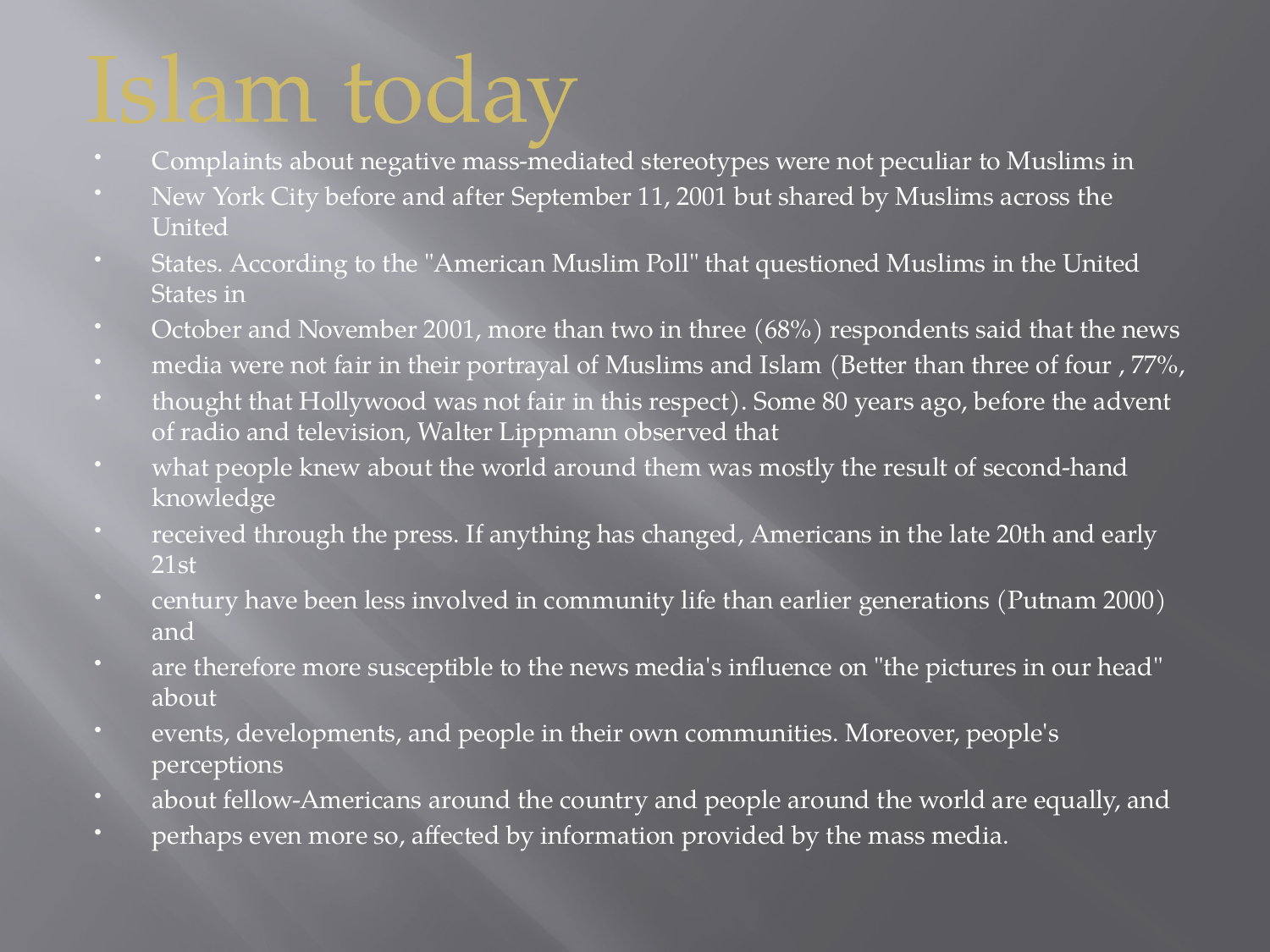

Islam today
Complaints about negative mass-mediated stereotypes were not peculiar to Muslims in
New York City before and after September 11, 2001 but shared by Muslims across the United
States. According to the "American Muslim Poll" that questioned Muslims in the United States in
October and November 2001, more than two in three (68%) respondents said that the news
media were not fair in their portrayal of Muslims and Islam (Better than three of four , 77%,
thought that Hollywood was not fair in this respect). Some 80 years ago, before the advent of radio and television, Walter Lippmann observed that
what people knew about the world around them was mostly the result of second-hand knowledge
received through the press. If anything has changed, Americans in the late 20th and early 21st
century have been less involved in community life than earlier generations (Putnam 2000) and
are therefore more susceptible to the news media's influence on "the pictures in our head" about
events, developments, and people in their own communities. Moreover, people's perceptions
about fellow-Americans around the country and people around the world are equally, and
perhaps even more so, affected by information provided by the mass media.